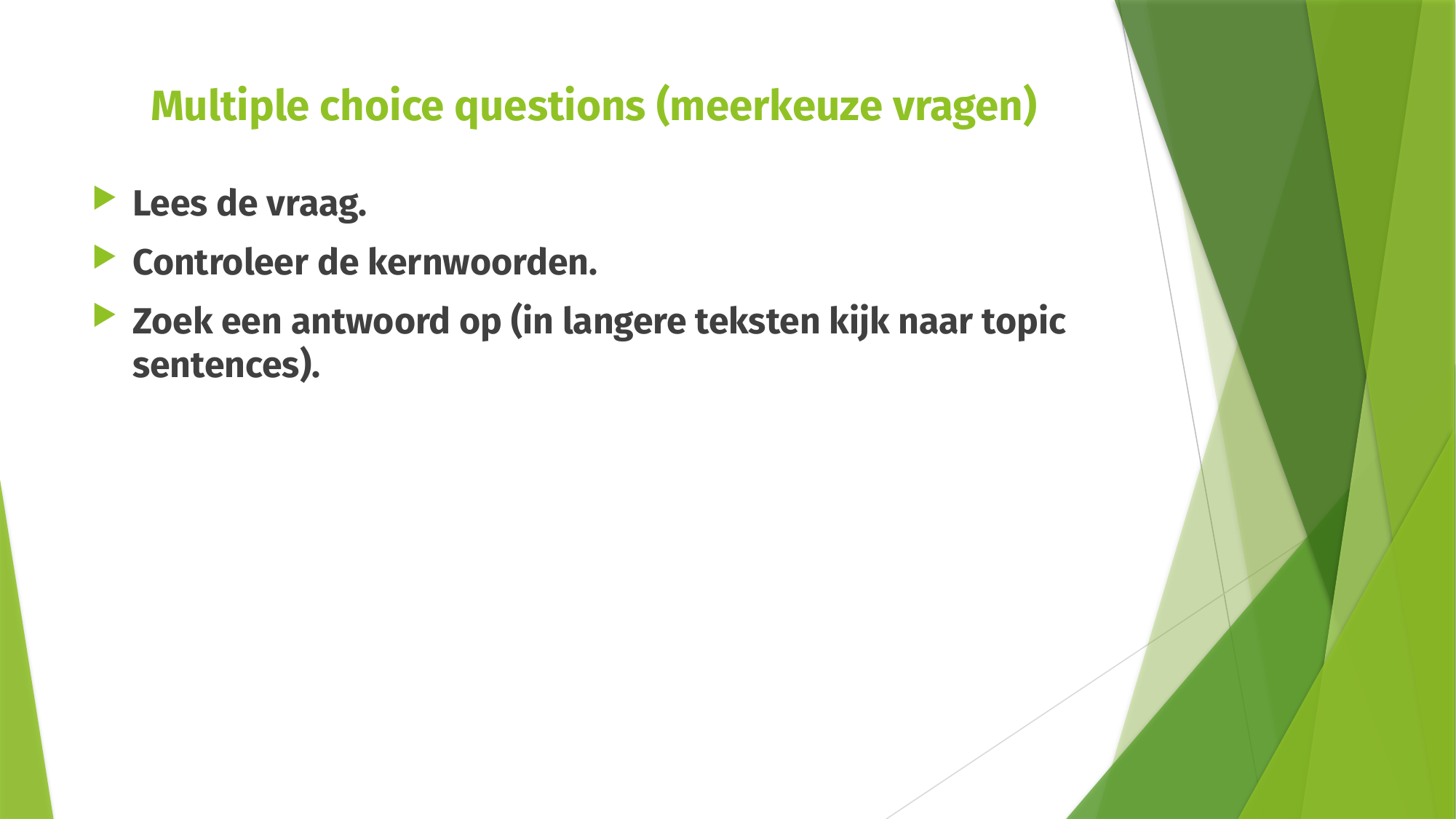

# Multiple choice questions (meerkeuze vragen)
Lees de vraag.
Controleer de kernwoorden.
Zoek een antwoord op (in langere teksten kijk naar topic sentences).